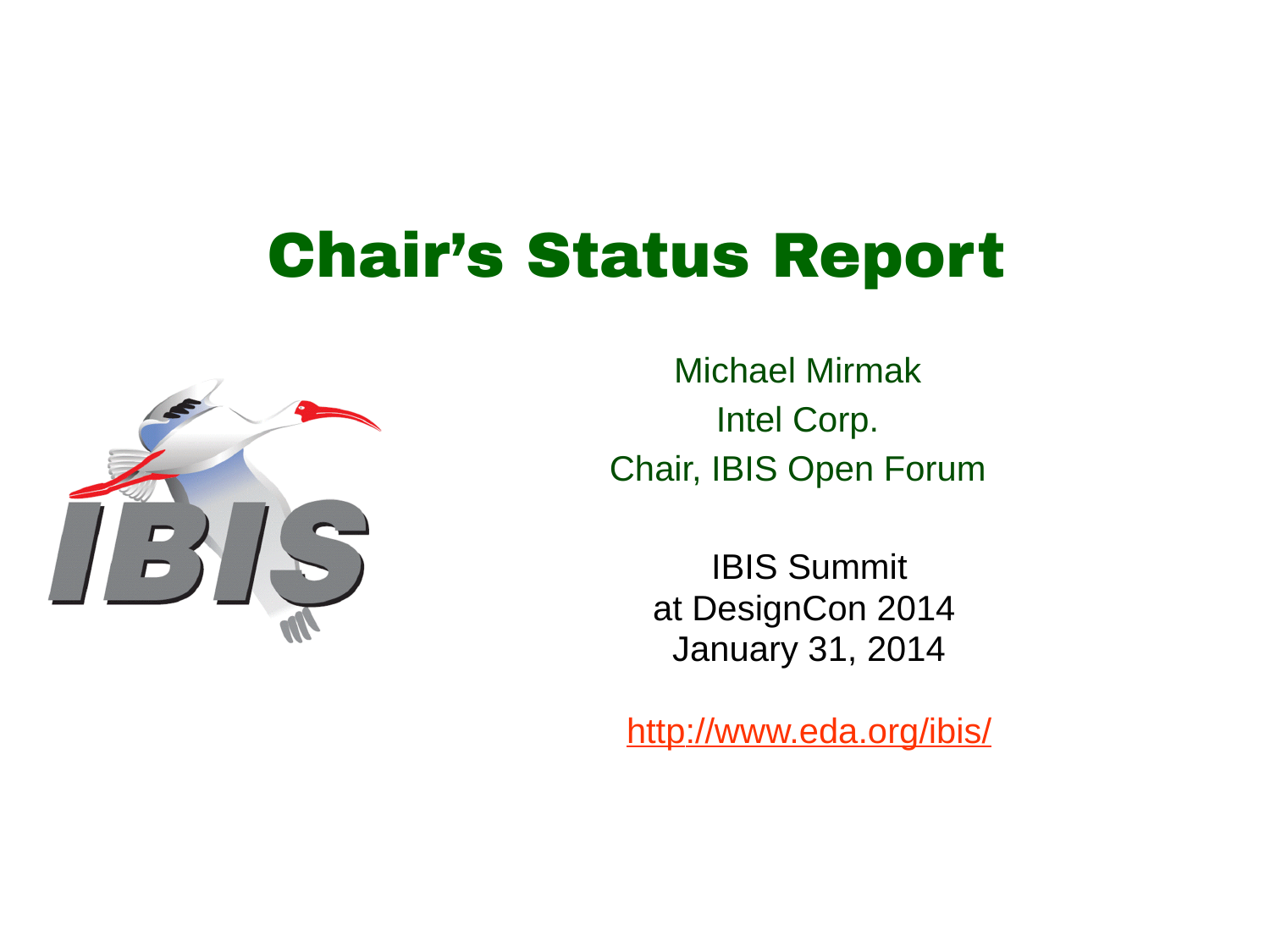

# Chair’s Status Report
Michael Mirmak
Intel Corp.
Chair, IBIS Open Forum

IBIS Summit
at DesignCon 2014
January 31, 2014

http://www.eda.org/ibis/